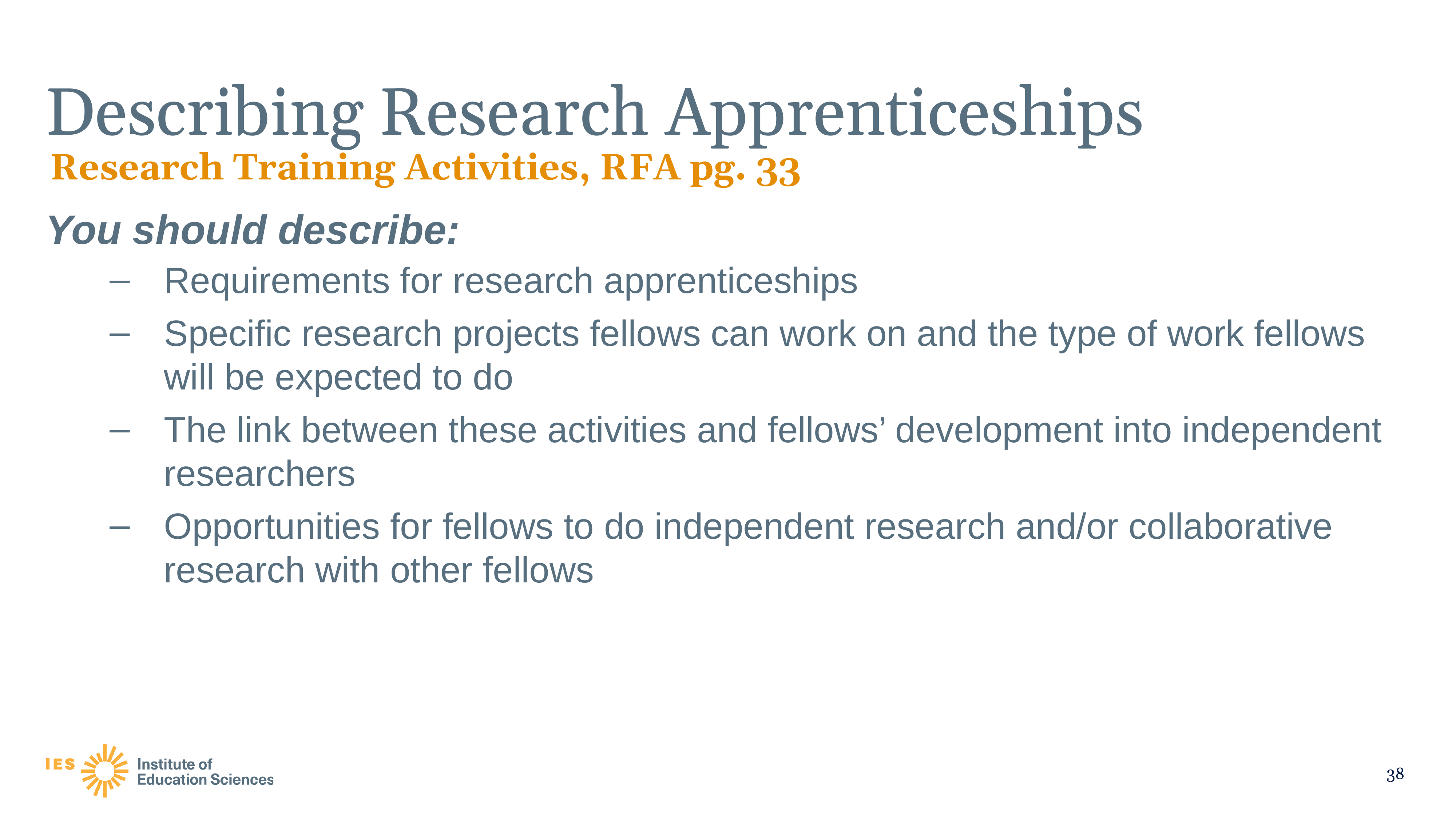

# Describing Research Apprenticeships
Research Training Activities, RFA pg. 33
You should describe:
Requirements for research apprenticeships
Specific research projects fellows can work on and the type of work fellows will be expected to do
The link between these activities and fellows’ development into independent researchers
Opportunities for fellows to do independent research and/or collaborative research with other fellows
38